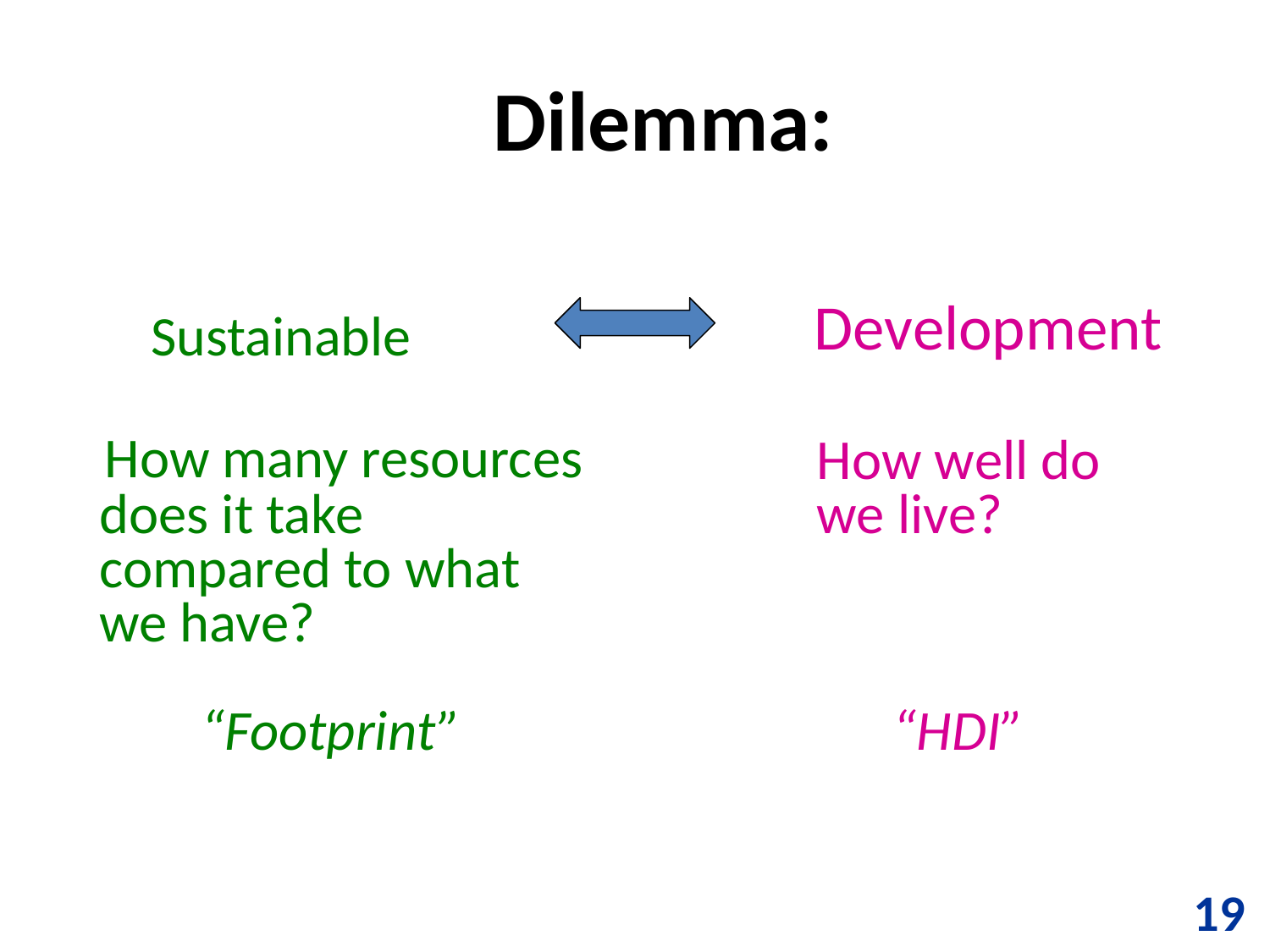

# Dilemma:
Sustainable
Development

How well do we live?
      “HDI”
   How many resources does it take compared to what we have?
        “Footprint”
19